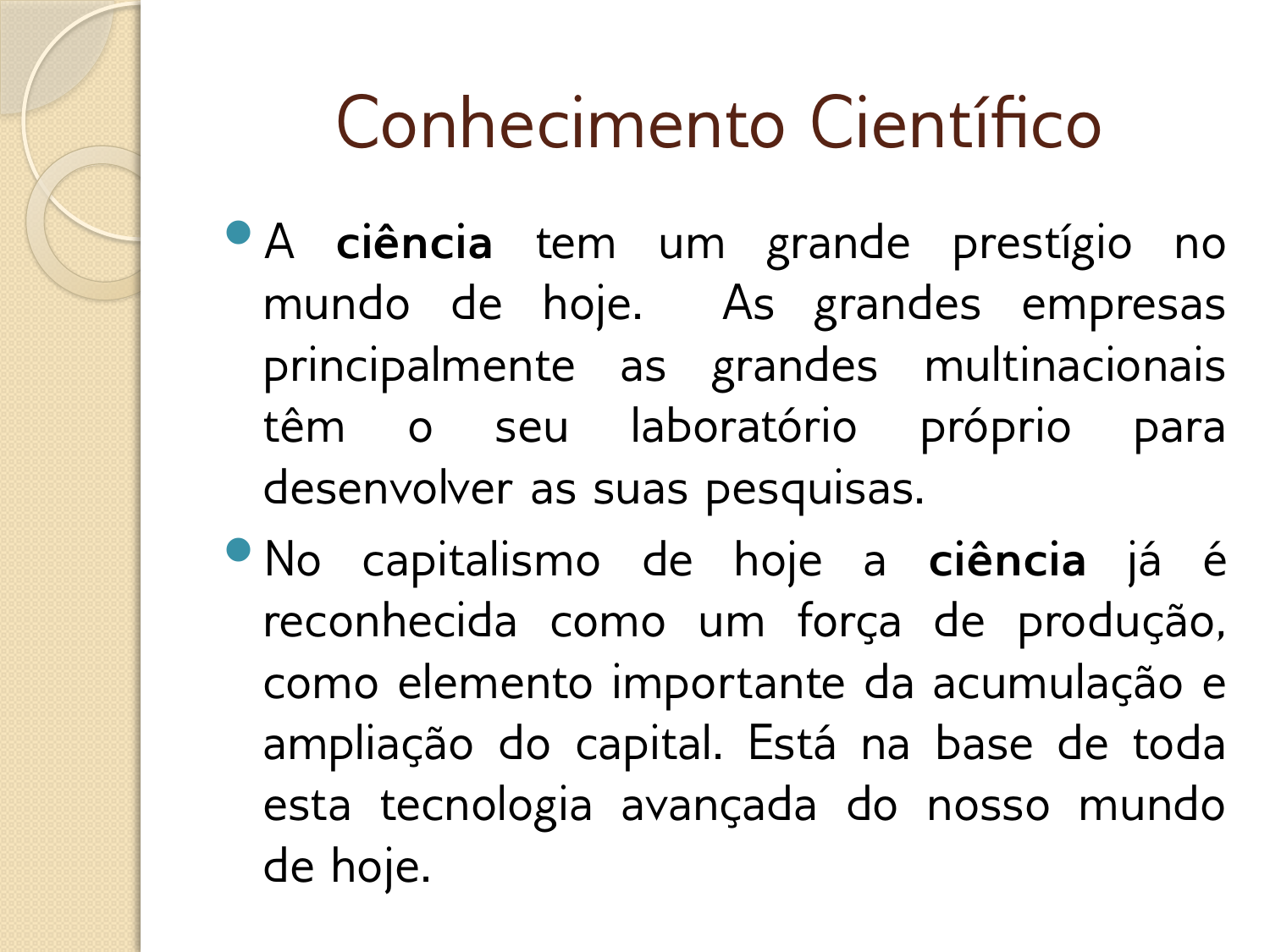

# Conhecimento Científico
A ciência tem um grande prestígio no mundo de hoje.  As grandes empresas principalmente as grandes multinacionais têm o seu laboratório próprio para desenvolver as suas pesquisas.
No capitalismo de hoje a ciência já é reconhecida como um força de produção, como elemento importante da acumulação e ampliação do capital. Está na base de toda esta tecnologia avançada do nosso mundo de hoje.